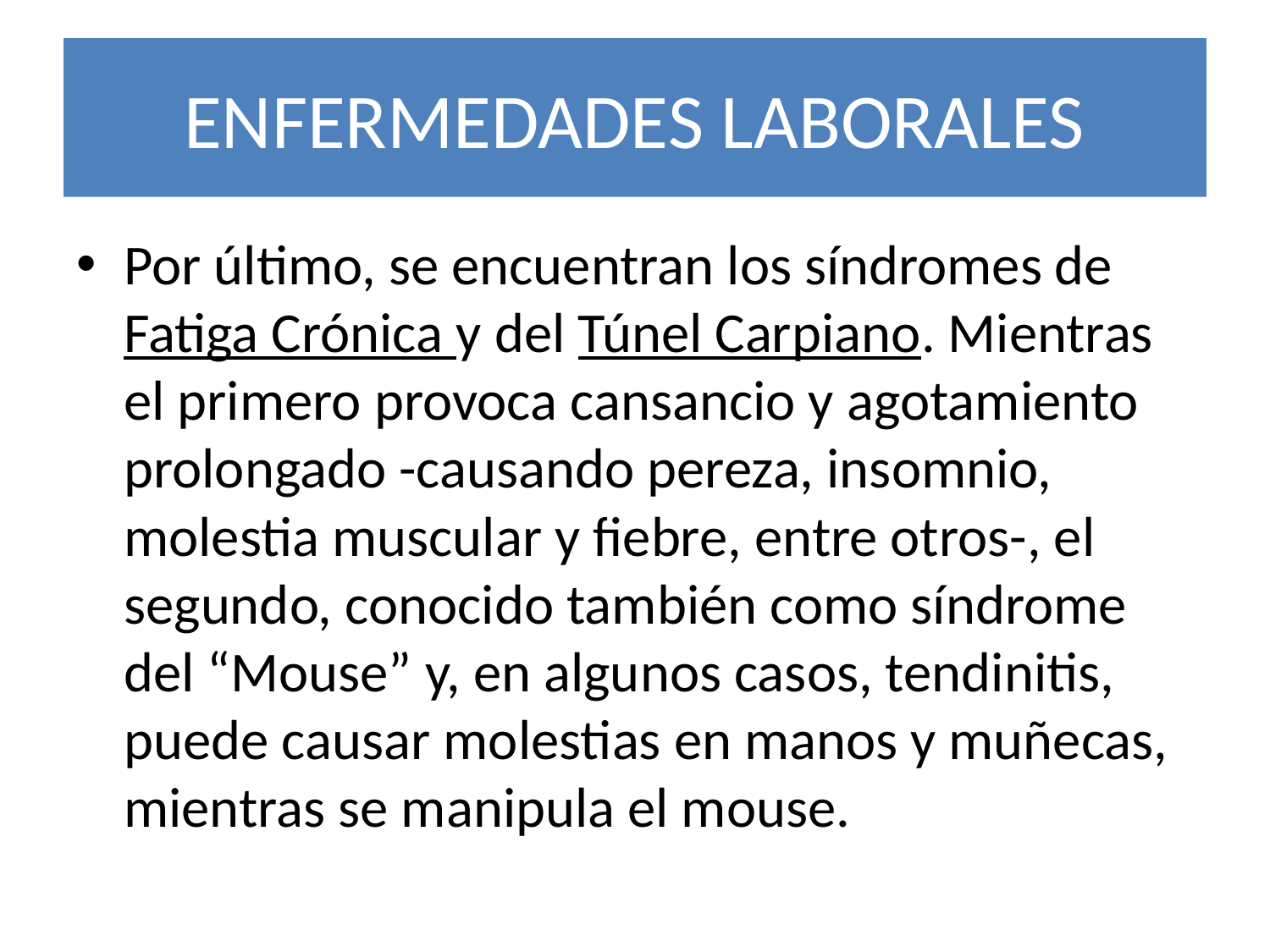

# ENFERMEDADES LABORALES
Por último, se encuentran los síndromes de Fatiga Crónica y del Túnel Carpiano. Mientras el primero provoca cansancio y agotamiento prolongado -causando pereza, insomnio, molestia muscular y fiebre, entre otros-, el segundo, conocido también como síndrome del “Mouse” y, en algunos casos, tendinitis, puede causar molestias en manos y muñecas, mientras se manipula el mouse.